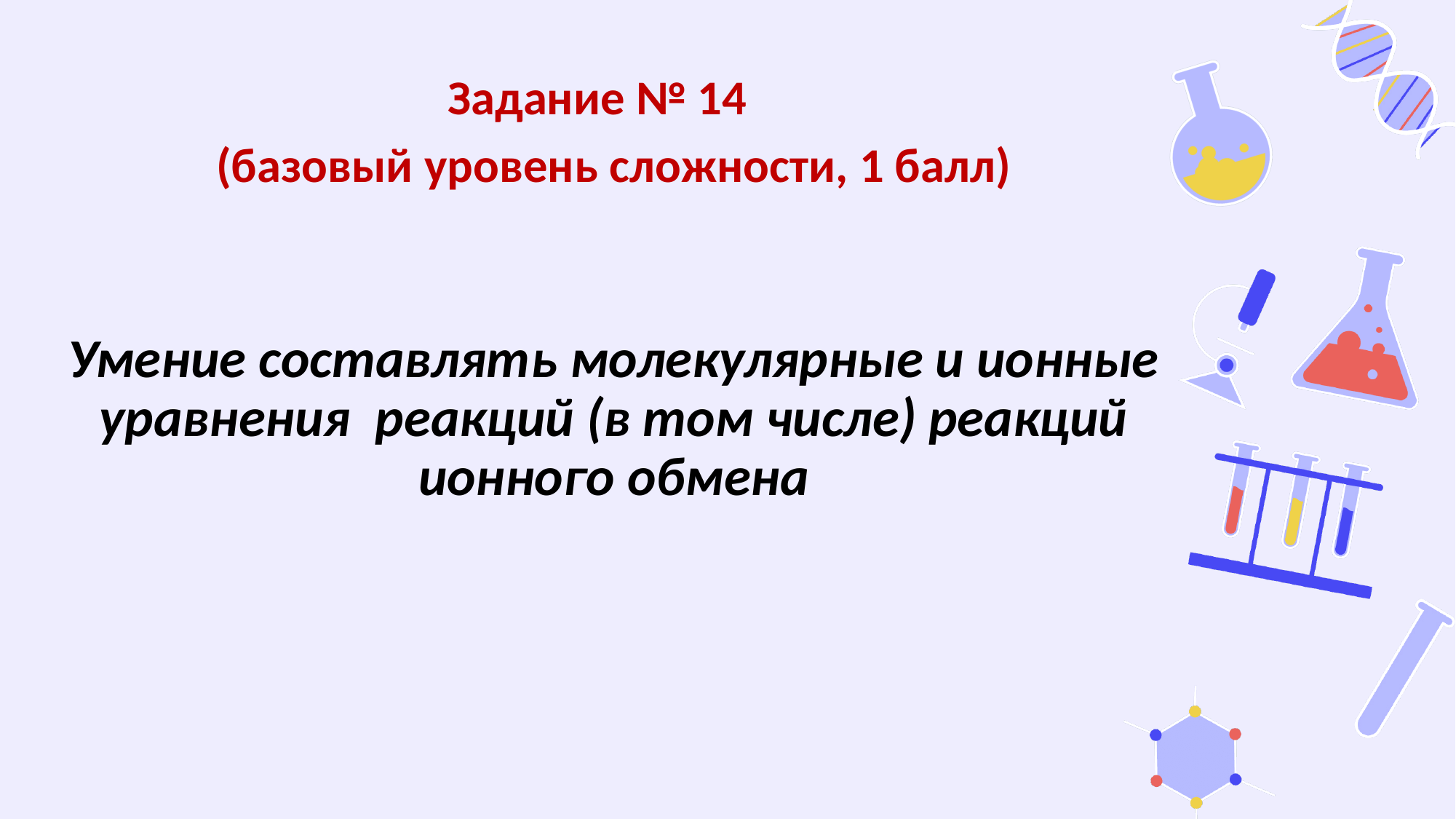

Задание № 14
(базовый уровень сложности, 1 балл)

Умение составлять молекулярные и ионные уравнения  реакций (в том числе) реакций ионного обмена